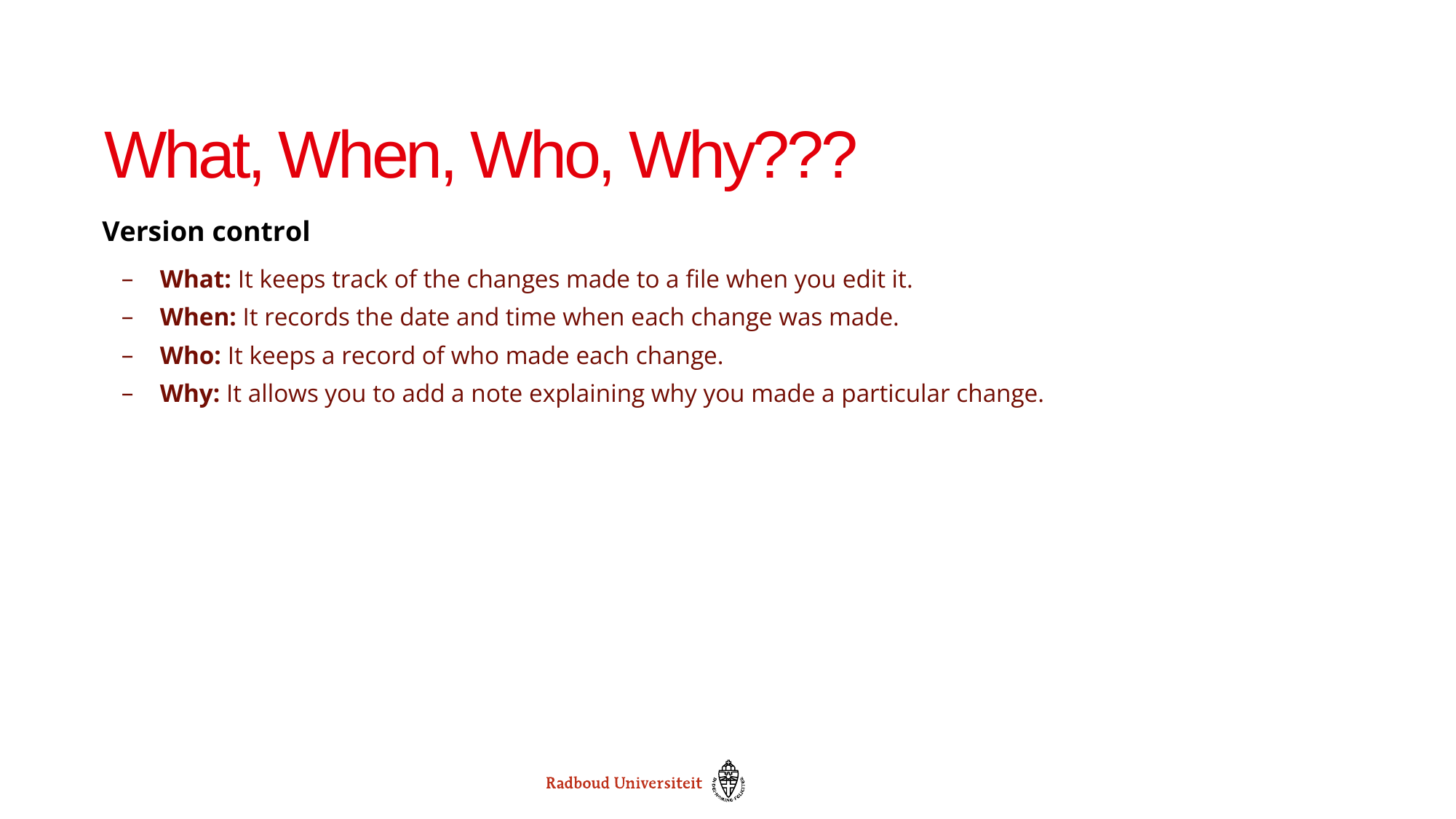

# What, When, Who, Why???
Version control
What: It keeps track of the changes made to a file when you edit it.
When: It records the date and time when each change was made.
Who: It keeps a record of who made each change.
Why: It allows you to add a note explaining why you made a particular change.